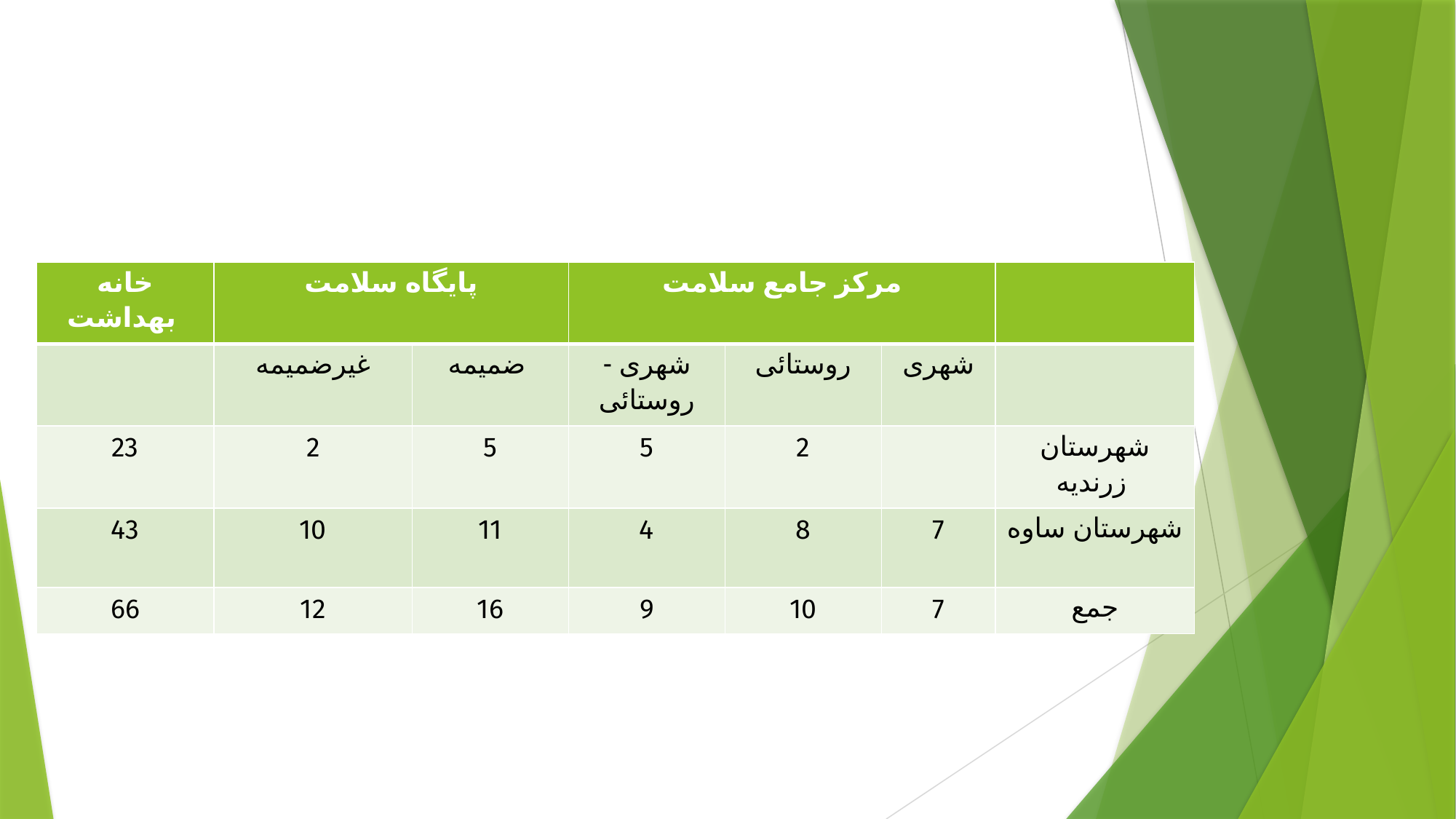

#
| خانه بهداشت | پایگاه سلامت |  | مرکز جامع سلامت |  |  |  |
| --- | --- | --- | --- | --- | --- | --- |
|  | غیرضمیمه | ضمیمه | شهری -روستائی | روستائی | شهری |  |
| 23 | 2 | 5 | 5 | 2 |  | شهرستان زرندیه |
| 43 | 10 | 11 | 4 | 8 | 7 | شهرستان ساوه |
| 66 | 12 | 16 | 9 | 10 | 7 | جمع |